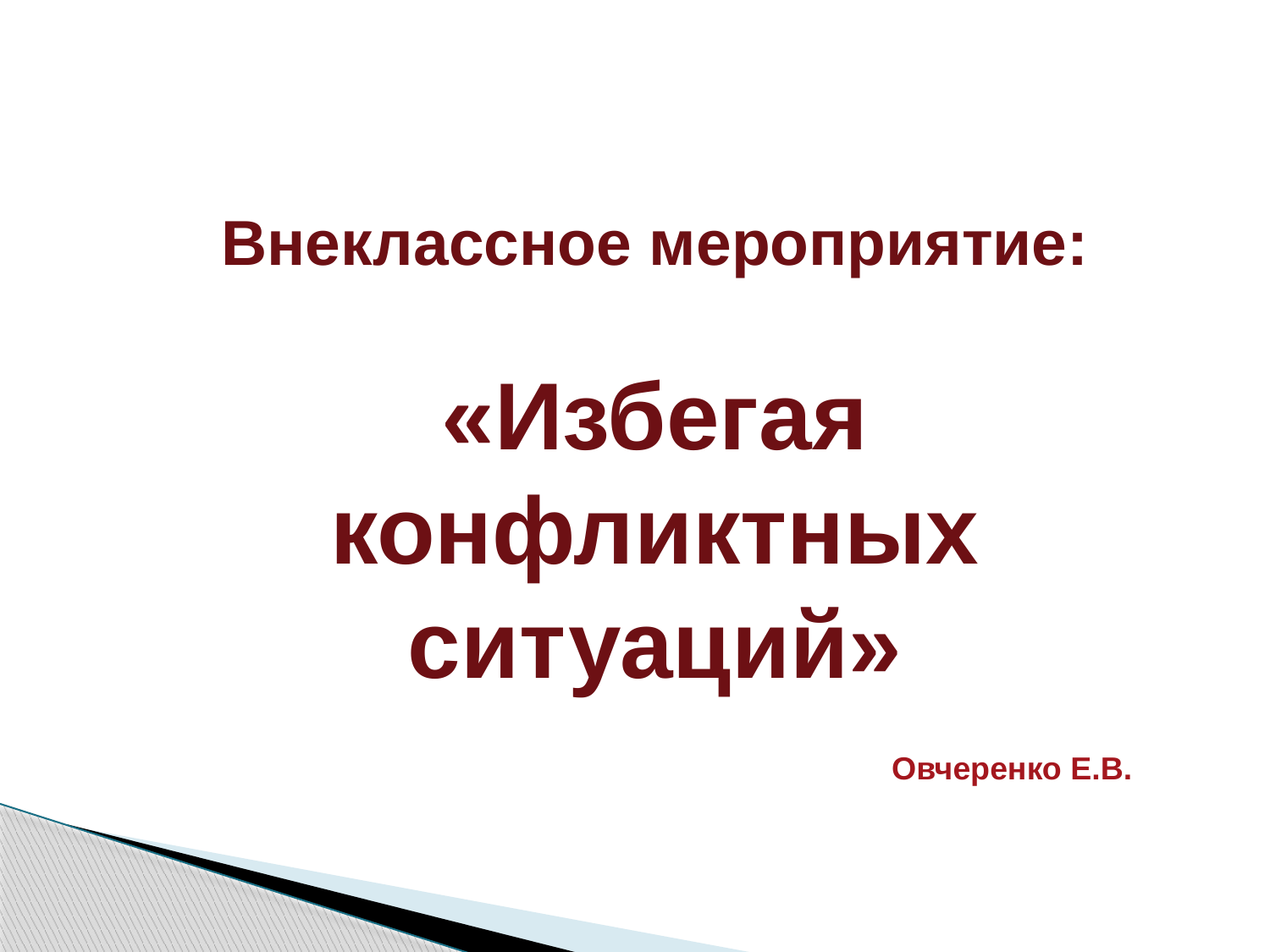

Внеклассное мероприятие:

«Избегая конфликтных ситуаций»

Овчеренко Е.В.